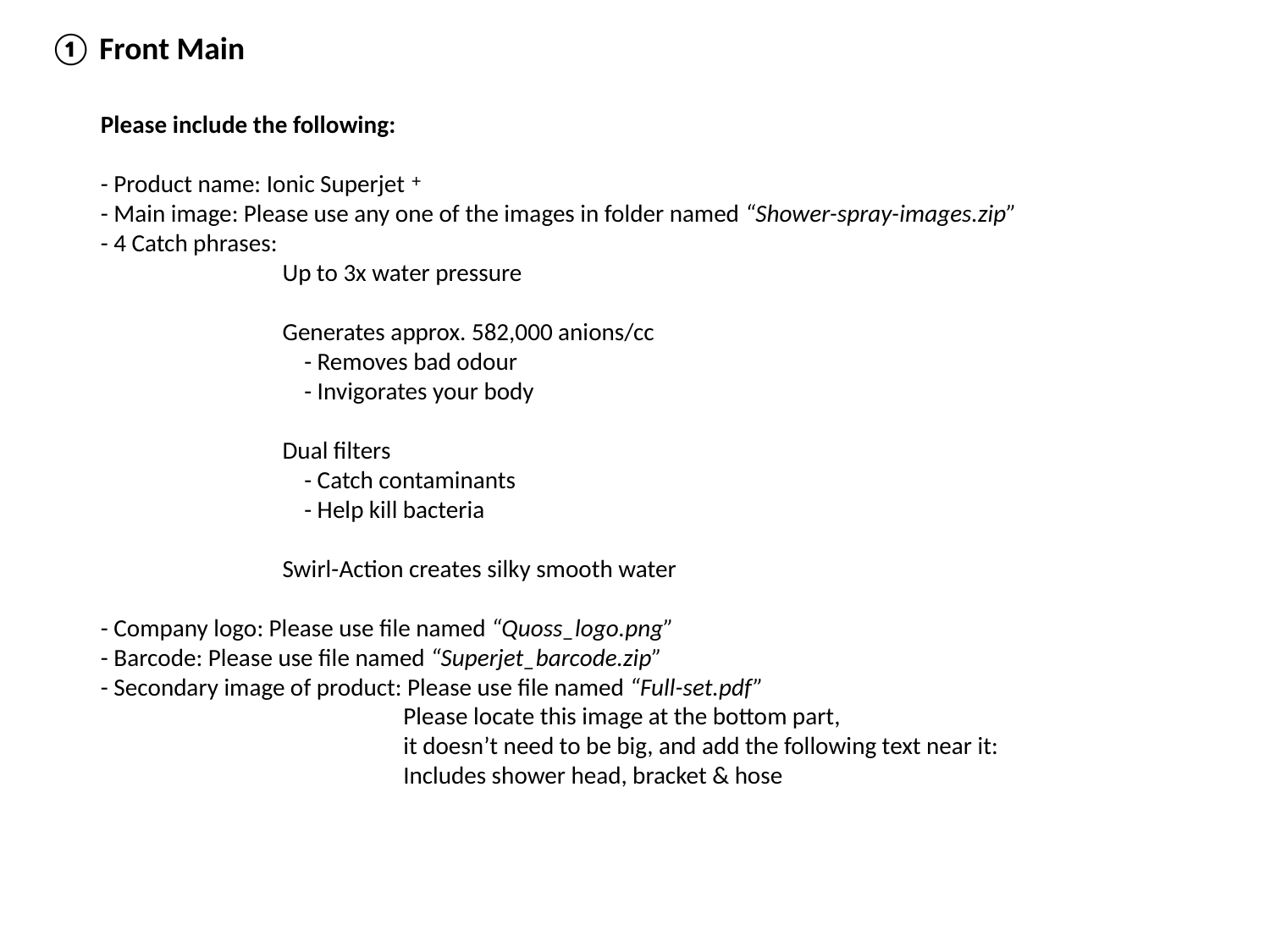

① Front Main

Please include the following:

- Product name: Ionic Superjet
- Main image: Please use any one of the images in folder named “Shower-spray-images.zip”
- 4 Catch phrases:
                                 Up to 3x water pressure

                                 Generates approx. 582,000 anions/cc
                                     - Removes bad odour
                                     - Invigorates your body

                                 Dual filters
                                     - Catch contaminants
                                     - Help kill bacteria

                                 Swirl-Action creates silky smooth water

- Company logo: Please use file named “Quoss_logo.png”
- Barcode: Please use file named “Superjet_barcode.zip”
- Secondary image of product: Please use file named “Full-set.pdf”
                                                       Please locate this image at the bottom part,
                                                       it doesn’t need to be big, and add the following text near it:
                                                       Includes shower head, bracket & hose
+